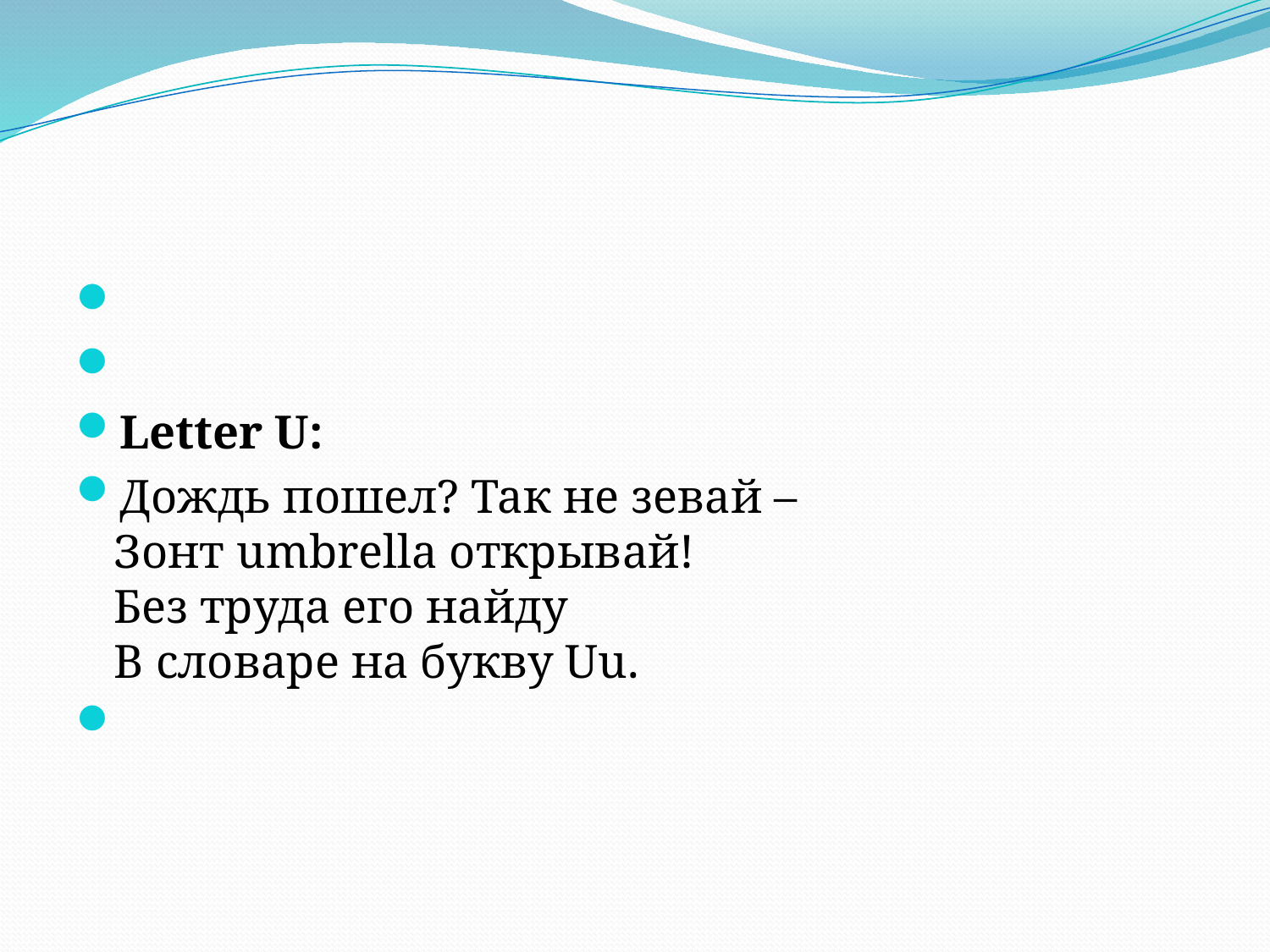

#

Letter U:
Дождь пошел? Так не зевай –
Зонт umbrella открывай!
Без труда его найду
В словаре на букву Uu.